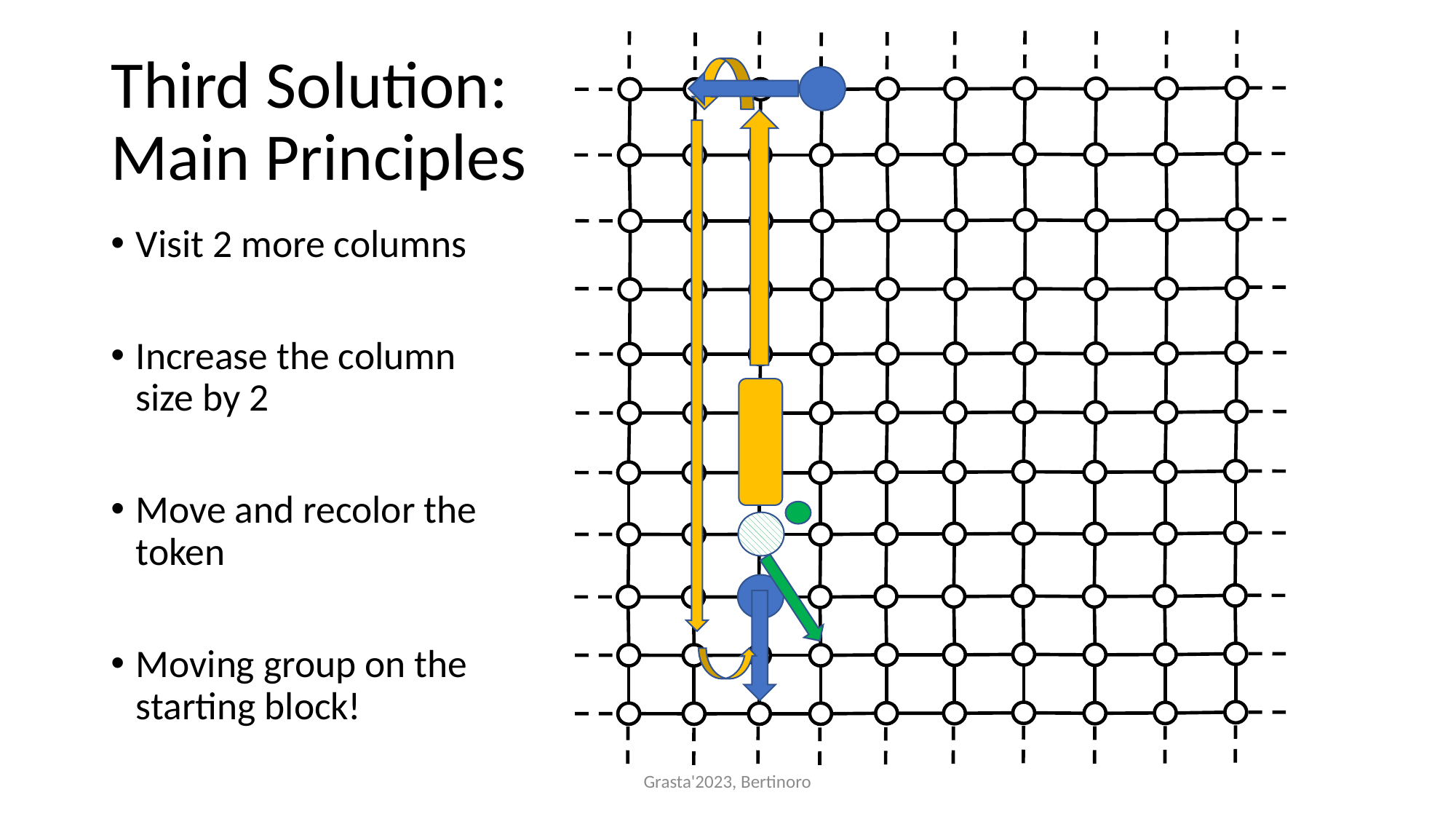

# Third Solution: Main Principles

Visit 2 more columns

Increase the column size by 2

Move and recolor the token

Moving group on the starting block!

Grasta'2023, Bertinoro